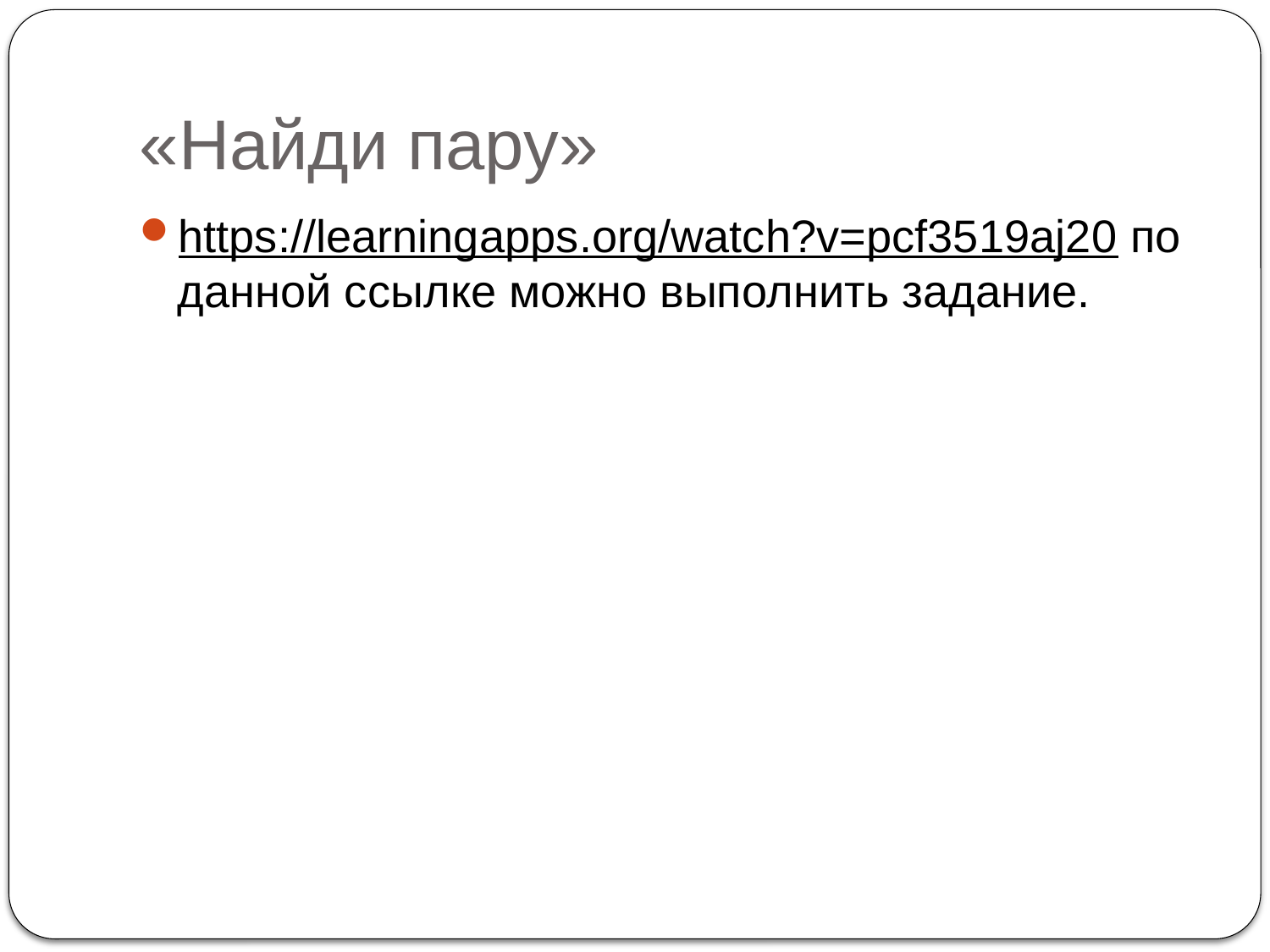

# «Найди пару»
https://learningapps.org/watch?v=pcf3519aj20 по данной ссылке можно выполнить задание.